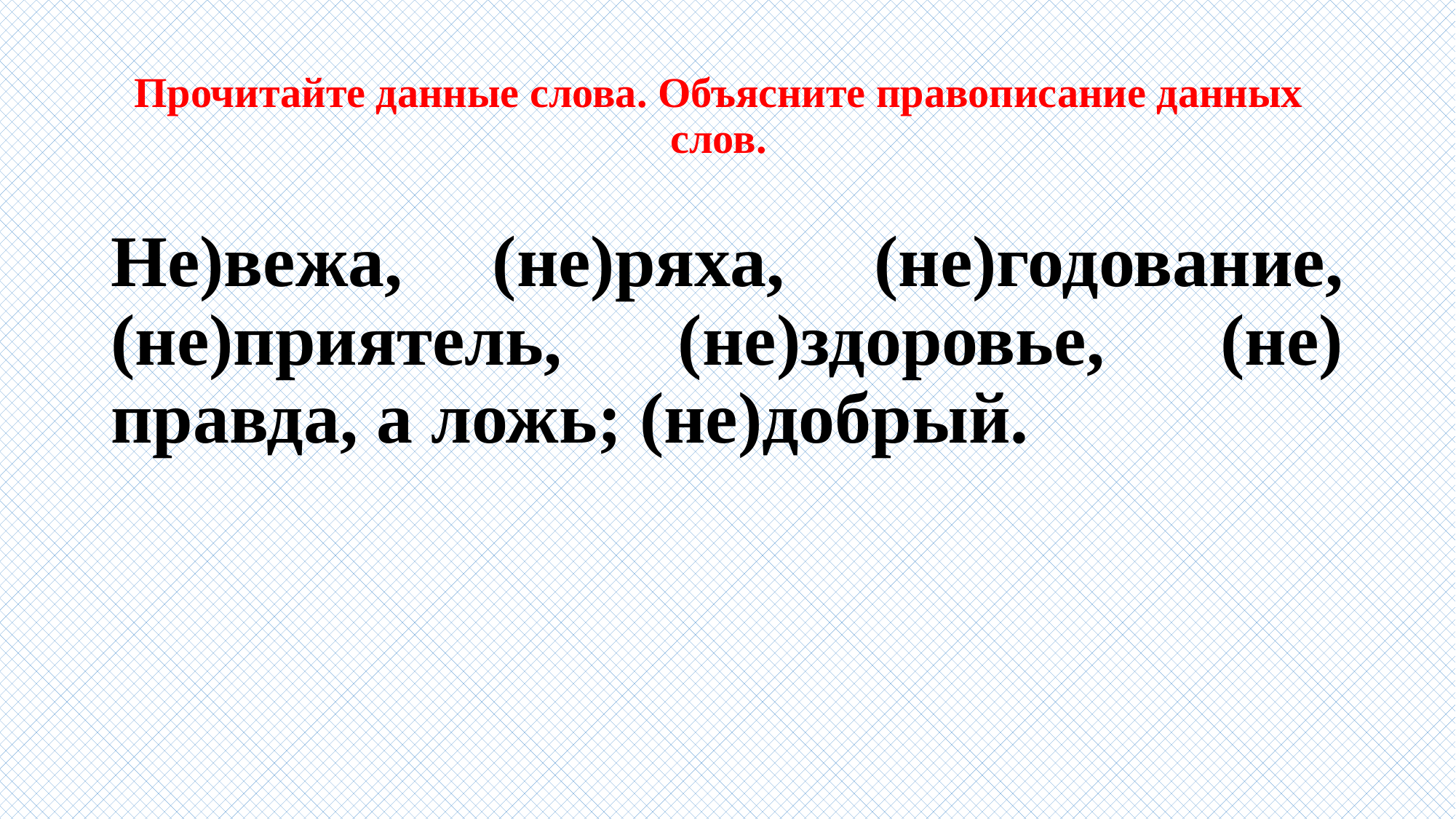

# Прочитайте данные слова. Объясните правописание данных слов.
Не)вежа, (не)ряха, (не)годование, (не)приятель, (не)здоровье, (не) правда, а ложь; (не)добрый.